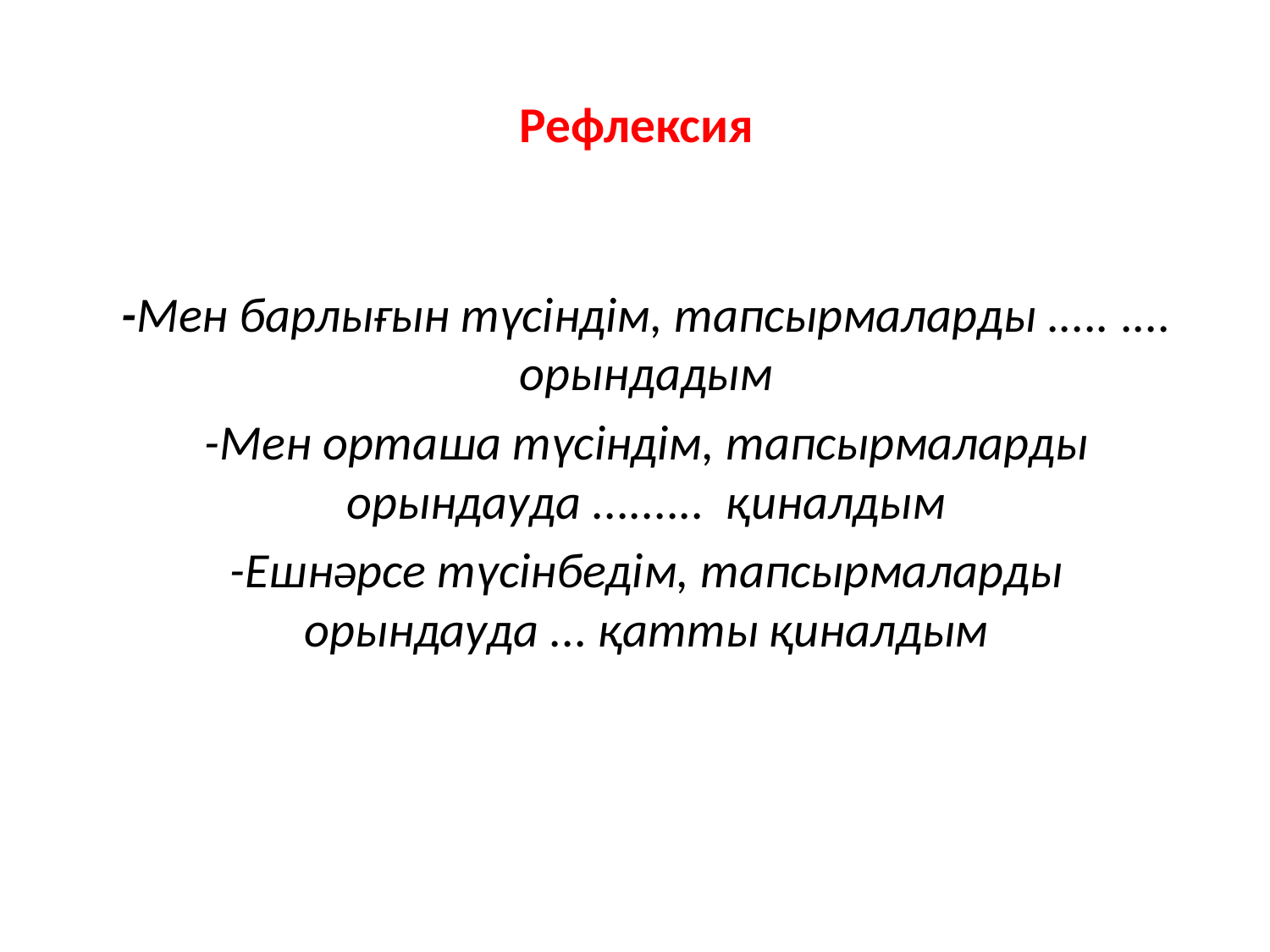

# Рефлексия
-Мен барлығын түсіндім, тапсырмаларды ..... .... орындадым
-Мен орташа түсіндім, тапсырмаларды орындауда .........  қиналдым
-Ешнәрсе түсінбедім, тапсырмаларды орындауда ... қатты қиналдым